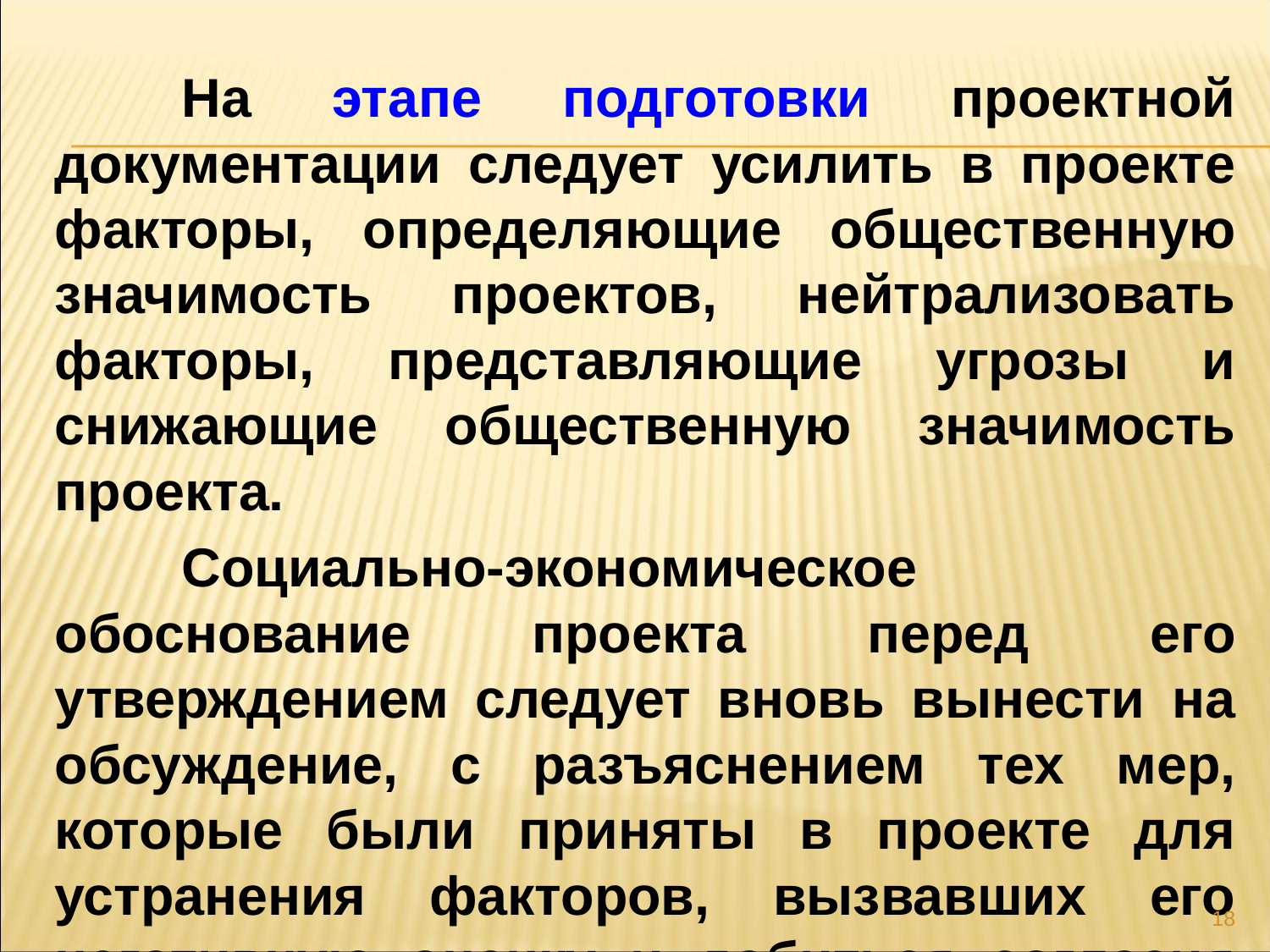

На этапе подготовки проектной документации следует усилить в проекте факторы, определяющие общественную значимость проектов, нейтрализовать факторы, представляющие угрозы и снижающие общественную значимость проекта.
	Социально-экономическое обоснование проекта перед его утверждением следует вновь вынести на обсуждение, с разъяснением тех мер, которые были приняты в проекте для устранения факторов, вызвавших его негативную оценку и добиться согласия бывших противников проекта.
18